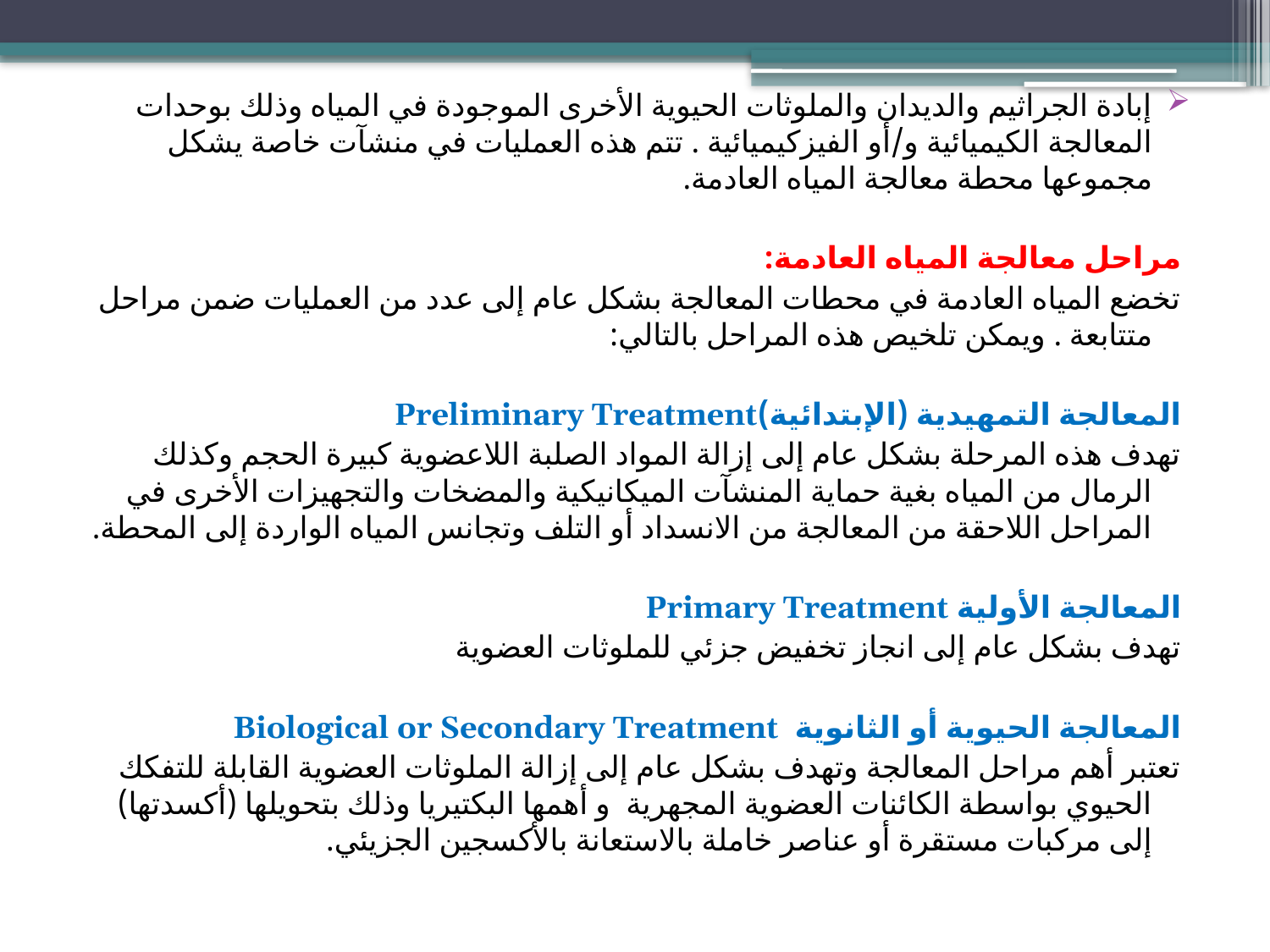

إبادة الجراثيم والديدان والملوثات الحيوية الأخرى الموجودة في المياه وذلك بوحدات المعالجة الكيميائية و/أو الفيزكيميائية . تتم هذه العمليات في منشآت خاصة يشكل مجموعها محطة معالجة المياه العادمة.

مراحل معالجة المياه العادمة:
تخضع المياه العادمة في محطات المعالجة بشكل عام إلى عدد من العمليات ضمن مراحل متتابعة . ويمكن تلخيص هذه المراحل بالتالي:

المعالجة التمهيدية (الإبتدائية)Preliminary Treatment
تهدف هذه المرحلة بشكل عام إلى إزالة المواد الصلبة اللاعضوية كبيرة الحجم وكذلك الرمال من المياه بغية حماية المنشآت الميكانيكية والمضخات والتجهيزات الأخرى في المراحل اللاحقة من المعالجة من الانسداد أو التلف وتجانس المياه الواردة إلى المحطة.

المعالجة الأولية Primary Treatment
تهدف بشكل عام إلى انجاز تخفيض جزئي للملوثات العضوية

المعالجة الحيوية أو الثانوية  Biological or Secondary Treatment
تعتبر أهم مراحل المعالجة وتهدف بشكل عام إلى إزالة الملوثات العضوية القابلة للتفكك الحيوي بواسطة الكائنات العضوية المجهرية  و أهمها البكتيريا وذلك بتحويلها (أكسدتها) إلى مركبات مستقرة أو عناصر خاملة بالاستعانة بالأكسجين الجزيئي.